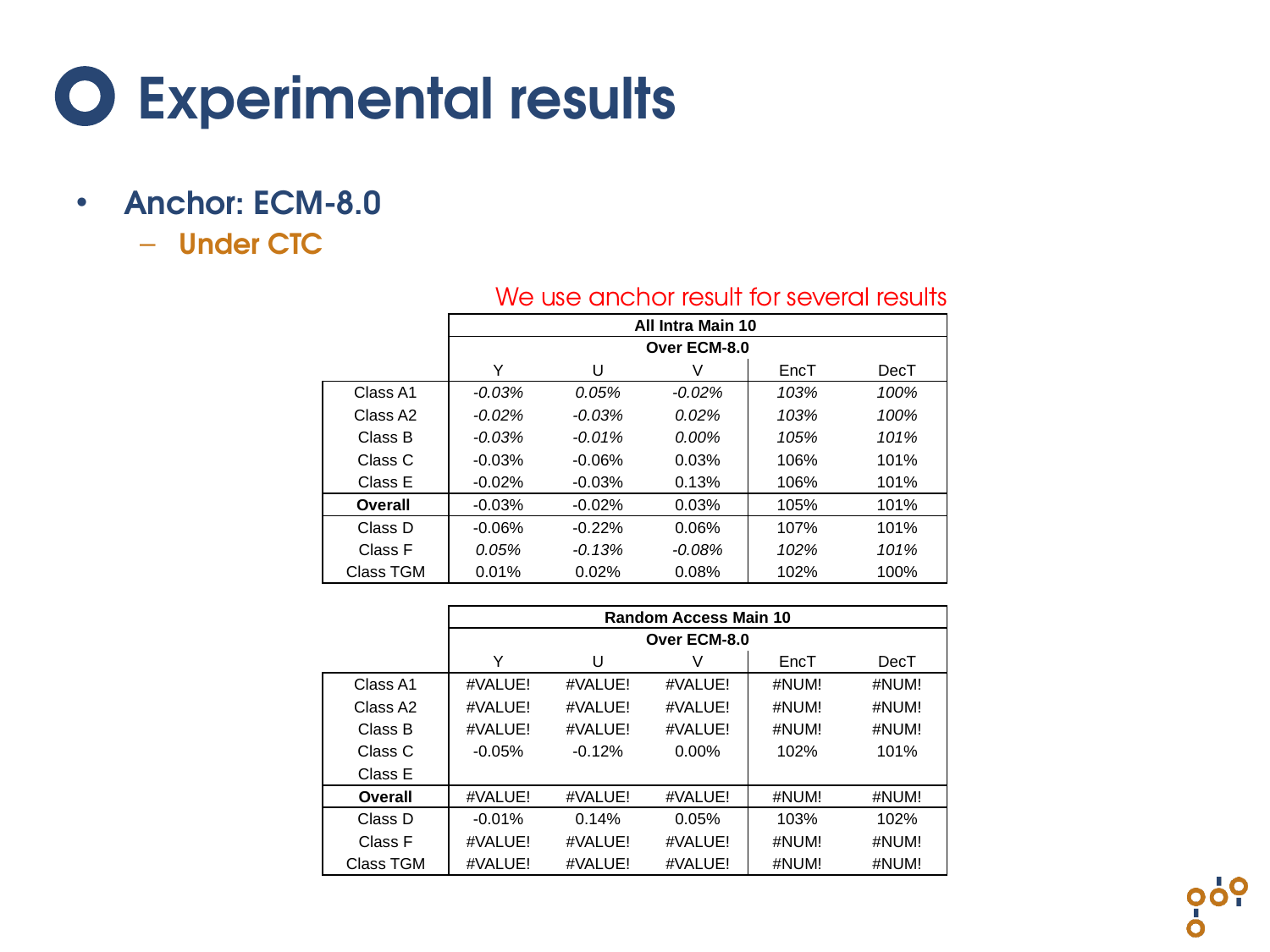

# Experimental results
Anchor: ECM-8.0
Under CTC

We use anchor result for several results
|  | All Intra Main 10 |  |  |  |  |
| --- | --- | --- | --- | --- | --- |
|  | Over ECM-8.0 |  |  |  |  |
|  | Y | U | V | EncT | DecT |
| Class A1 | -0.03% | 0.05% | -0.02% | 103% | 100% |
| Class A2 | -0.02% | -0.03% | 0.02% | 103% | 100% |
| Class B | -0.03% | -0.01% | 0.00% | 105% | 101% |
| Class C | -0.03% | -0.06% | 0.03% | 106% | 101% |
| Class E | -0.02% | -0.03% | 0.13% | 106% | 101% |
| Overall | -0.03% | -0.02% | 0.03% | 105% | 101% |
| Class D | -0.06% | -0.22% | 0.06% | 107% | 101% |
| Class F | 0.05% | -0.13% | -0.08% | 102% | 101% |
| Class TGM | 0.01% | 0.02% | 0.08% | 102% | 100% |
|  |  |  |  |  |  |
|  | Random Access Main 10 |  |  |  |  |
|  | Over ECM-8.0 |  |  |  |  |
|  | Y | U | V | EncT | DecT |
| Class A1 | #VALUE! | #VALUE! | #VALUE! | #NUM! | #NUM! |
| Class A2 | #VALUE! | #VALUE! | #VALUE! | #NUM! | #NUM! |
| Class B | #VALUE! | #VALUE! | #VALUE! | #NUM! | #NUM! |
| Class C | -0.05% | -0.12% | 0.00% | 102% | 101% |
| Class E |  |  |  |  |  |
| Overall | #VALUE! | #VALUE! | #VALUE! | #NUM! | #NUM! |
| Class D | -0.01% | 0.14% | 0.05% | 103% | 102% |
| Class F | #VALUE! | #VALUE! | #VALUE! | #NUM! | #NUM! |
| Class TGM | #VALUE! | #VALUE! | #VALUE! | #NUM! | #NUM! |